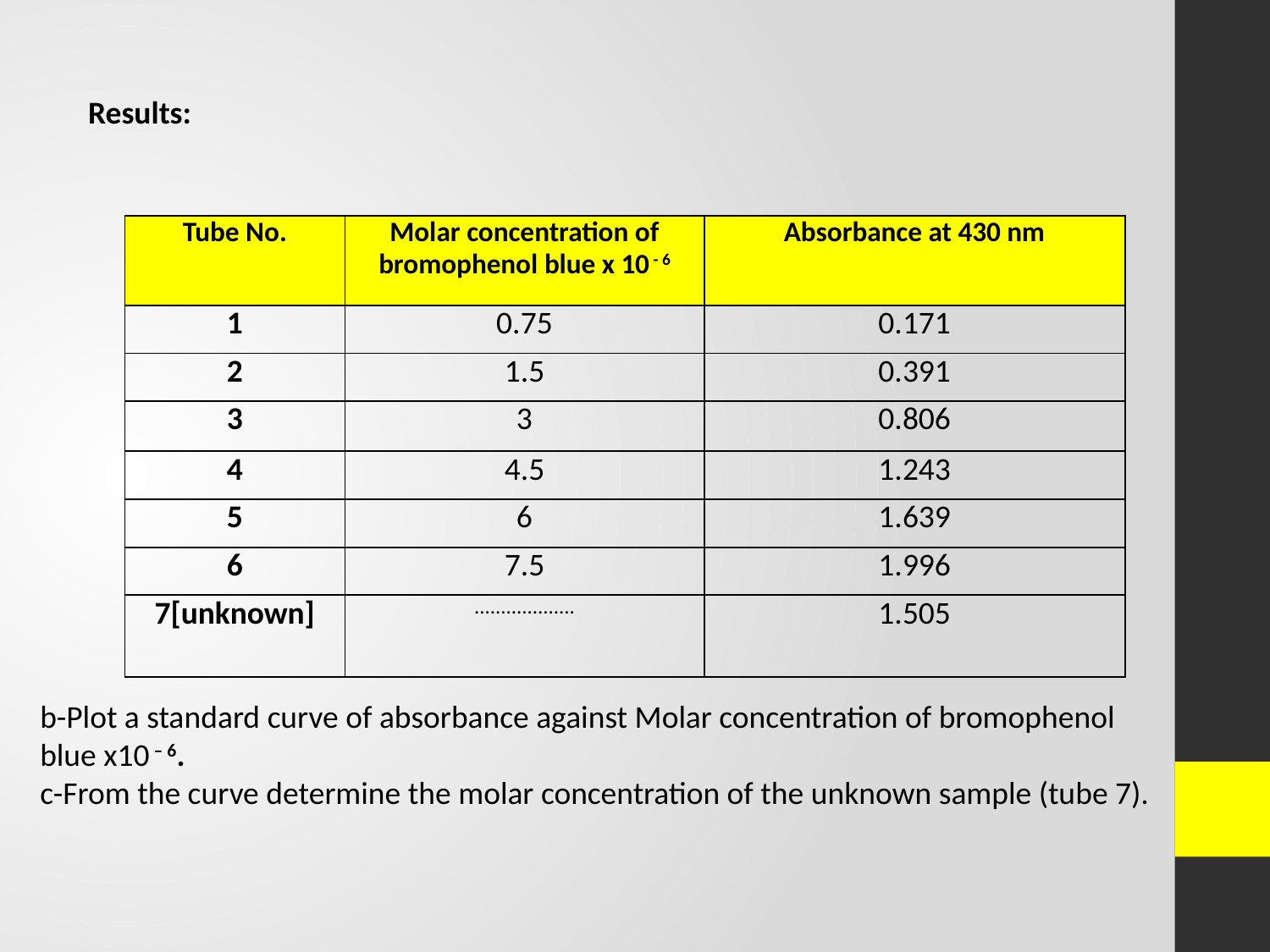

Results:
| Tube No. | Molar concentration of bromophenol blue x 10 - 6 | Absorbance at 430 nm |
| --- | --- | --- |
| 1 | 0.75 | 0.171 |
| 2 | 1.5 | 0.391 |
| 3 | 3 | 0.806 |
| 4 | 4.5 | 1.243 |
| 5 | 6 | 1.639 |
| 6 | 7.5 | 1.996 |
| 7[unknown] | ................... | 1.505 |
b-Plot a standard curve of absorbance against Molar concentration of bromophenol blue x10 – 6.
c-From the curve determine the molar concentration of the unknown sample (tube 7).